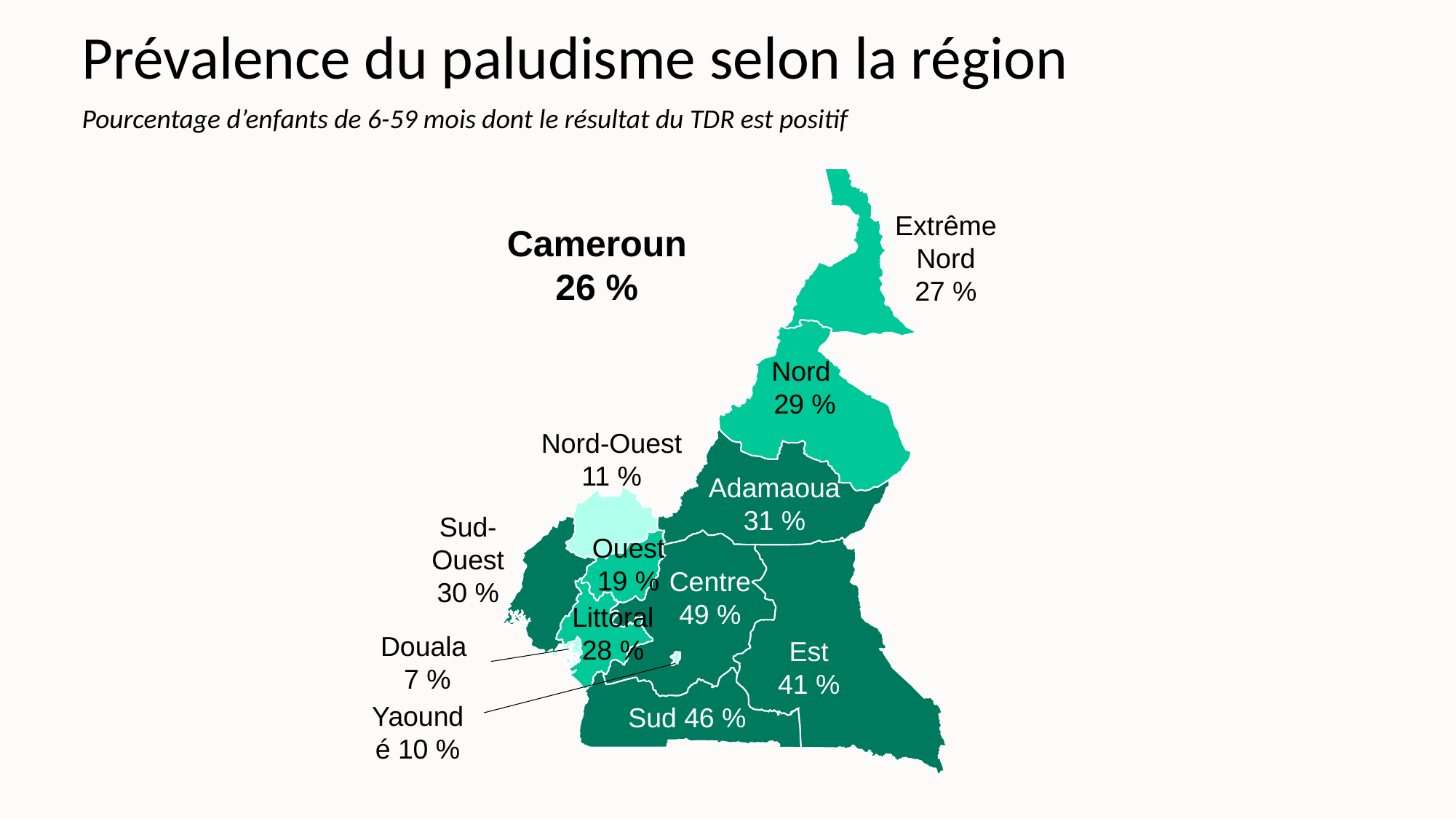

# Prévalence du paludisme selon la région
Pourcentage d’enfants de 6-59 mois dont le résultat du TDR est positif

Cameroun
26 %
Extrême Nord
27 %
Nord
29 %
Nord-Ouest
11 %
Adamaoua 31 %
Sud-Ouest
30 %
Ouest 19 %
Centre 49 %
Littoral 28 %
Douala
7 %
Est 41 %
Yaoundé 10 %
Sud 46 %